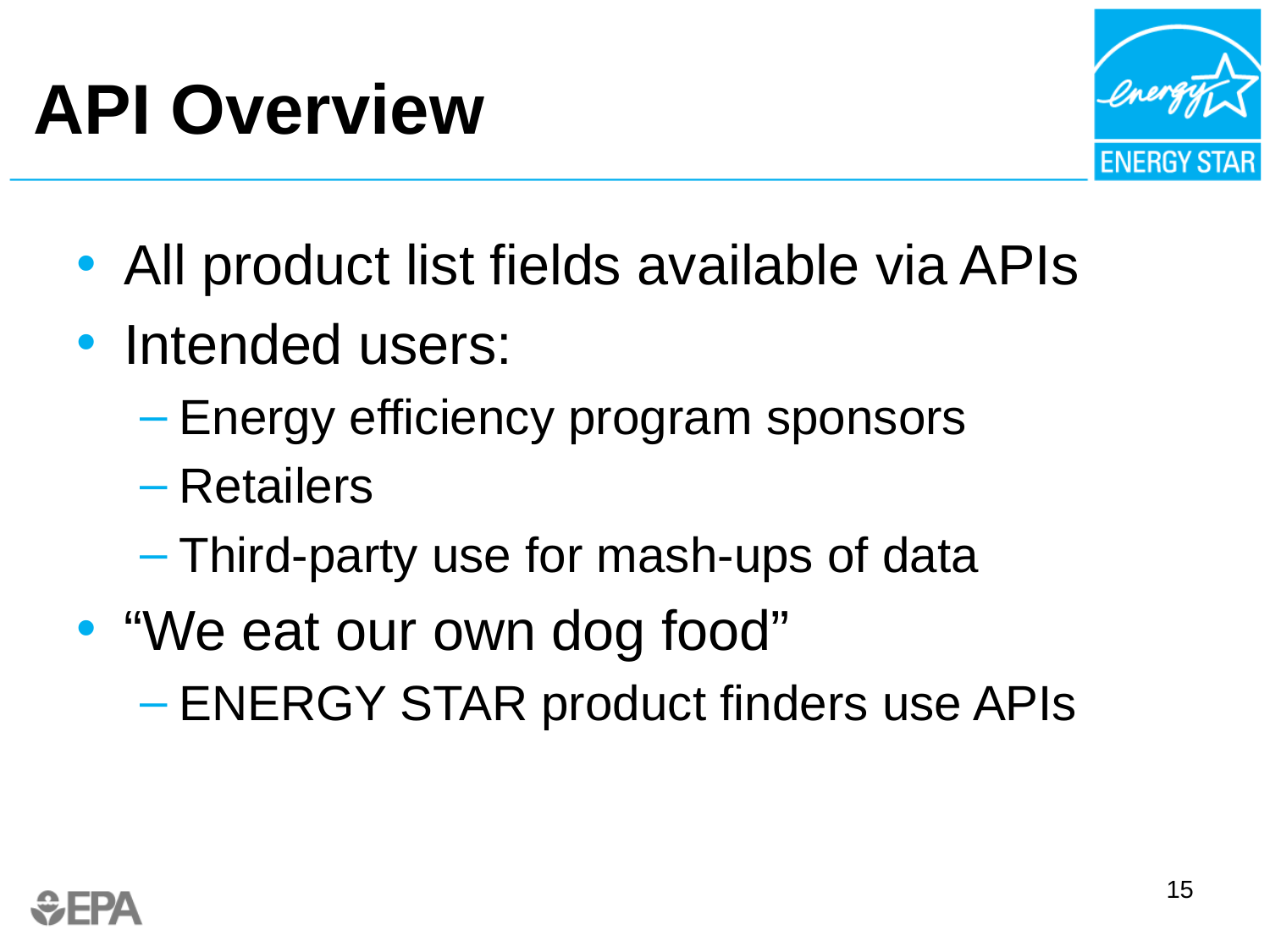

# API Overview
All product list fields available via APIs
Intended users:
Energy efficiency program sponsors
Retailers
Third-party use for mash-ups of data
“We eat our own dog food”
ENERGY STAR product finders use APIs
15